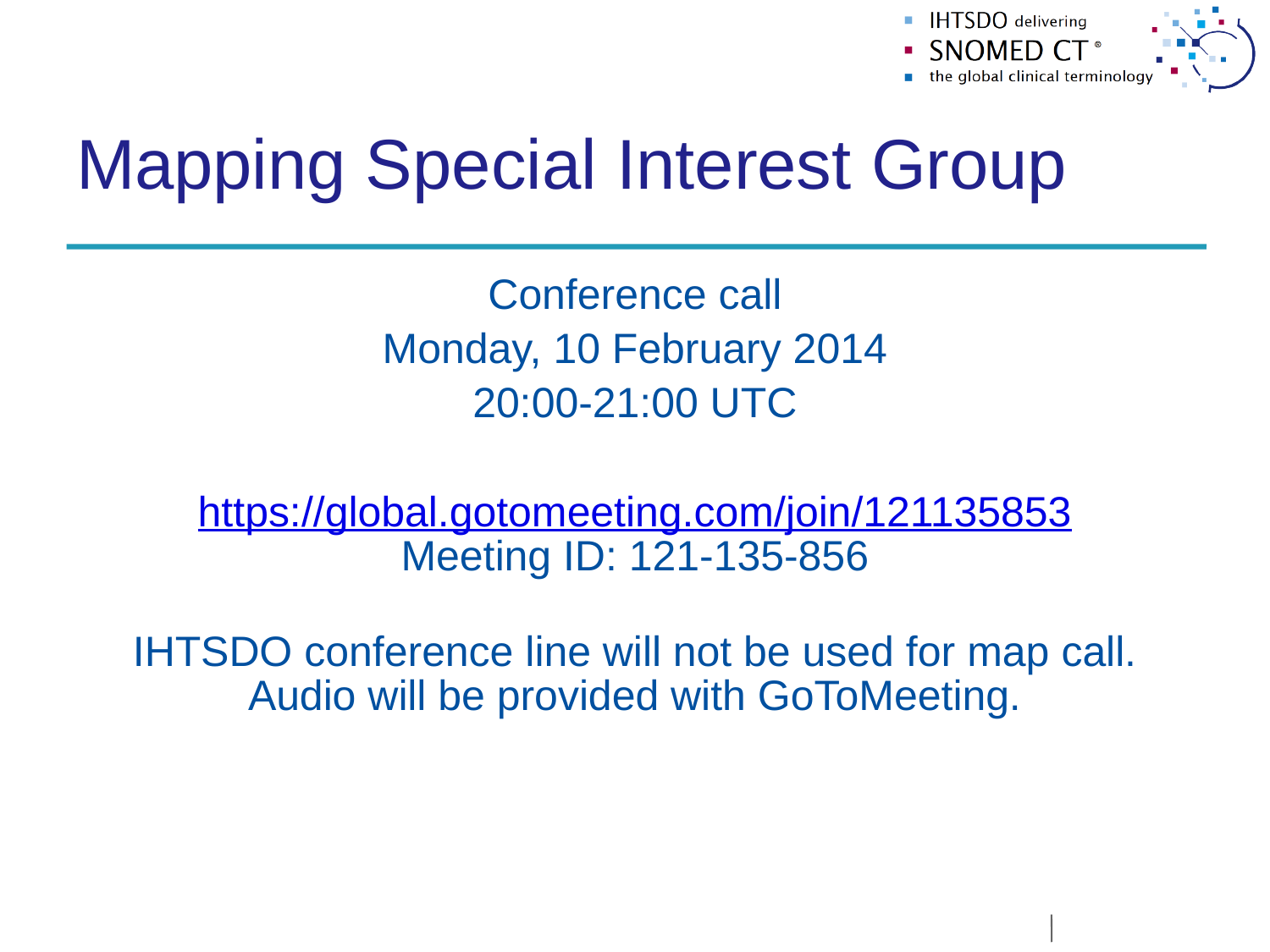

# Mapping Special Interest Group
Conference call
Monday, 10 February 2014
20:00-21:00 UTC

https://global.gotomeeting.com/join/121135853
Meeting ID: 121-135-856

IHTSDO conference line will not be used for map call.
Audio will be provided with GoToMeeting.